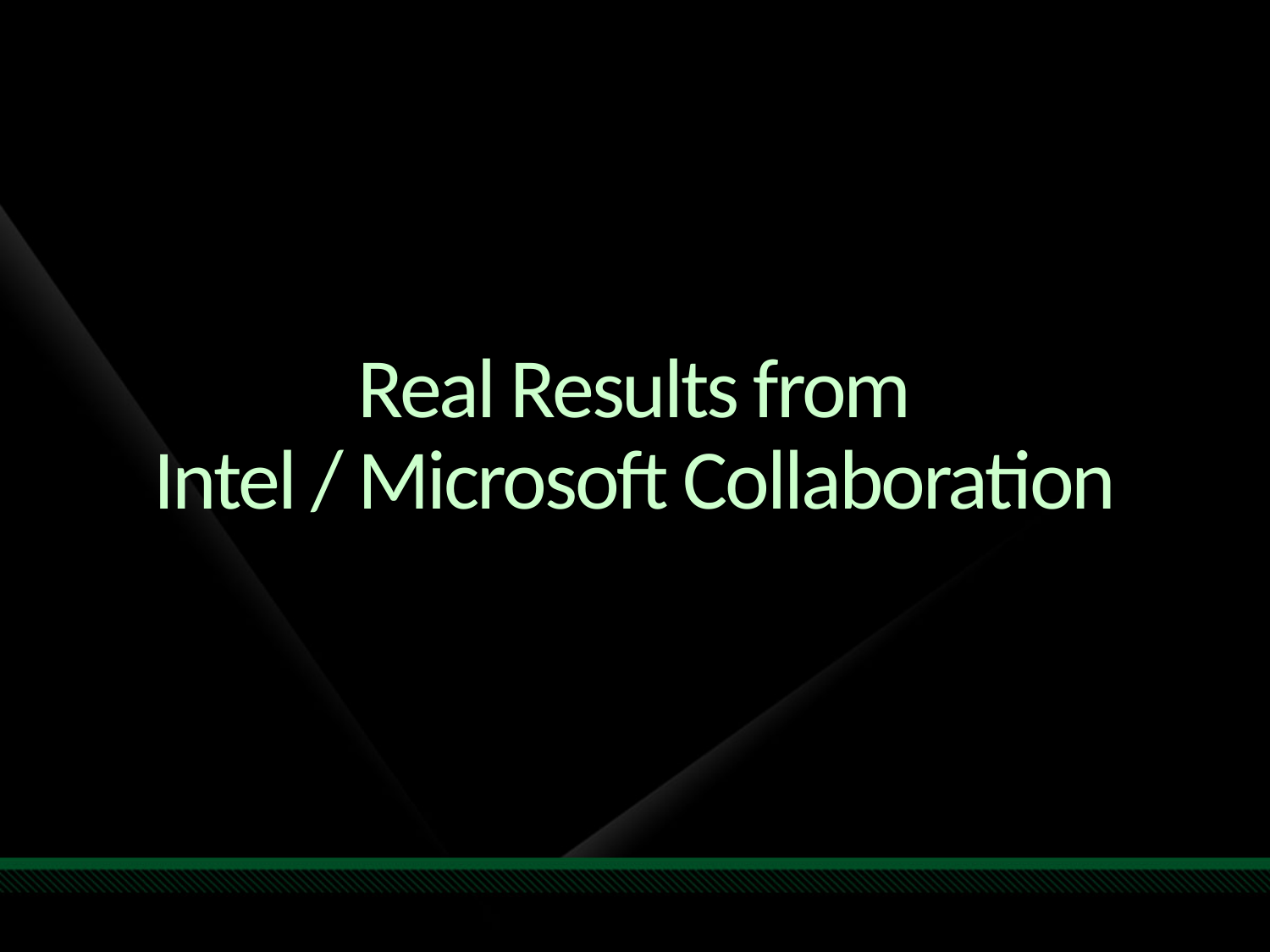

# Real Results from Intel / Microsoft Collaboration